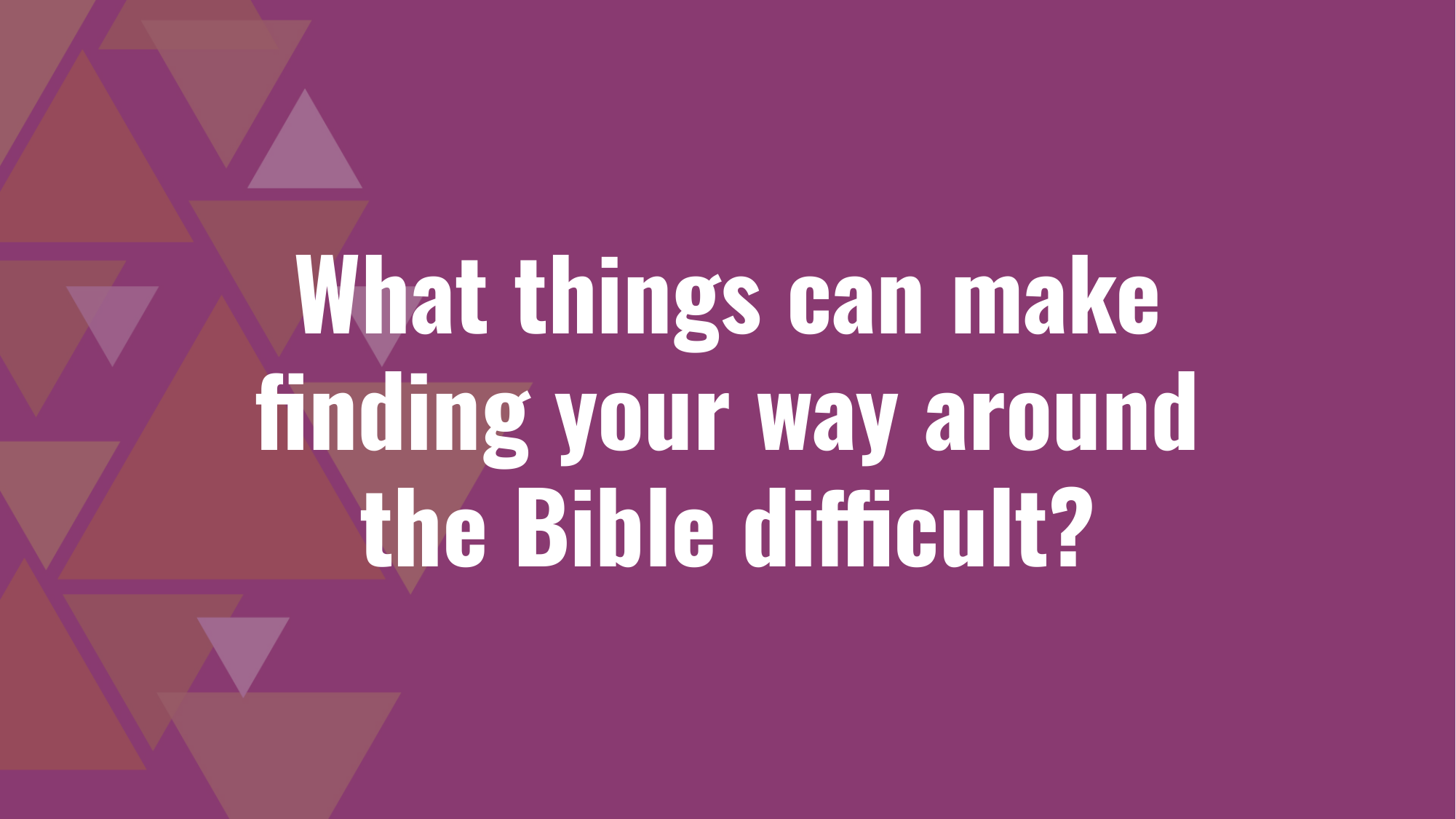

What things can make finding your way around the Bible difficult?